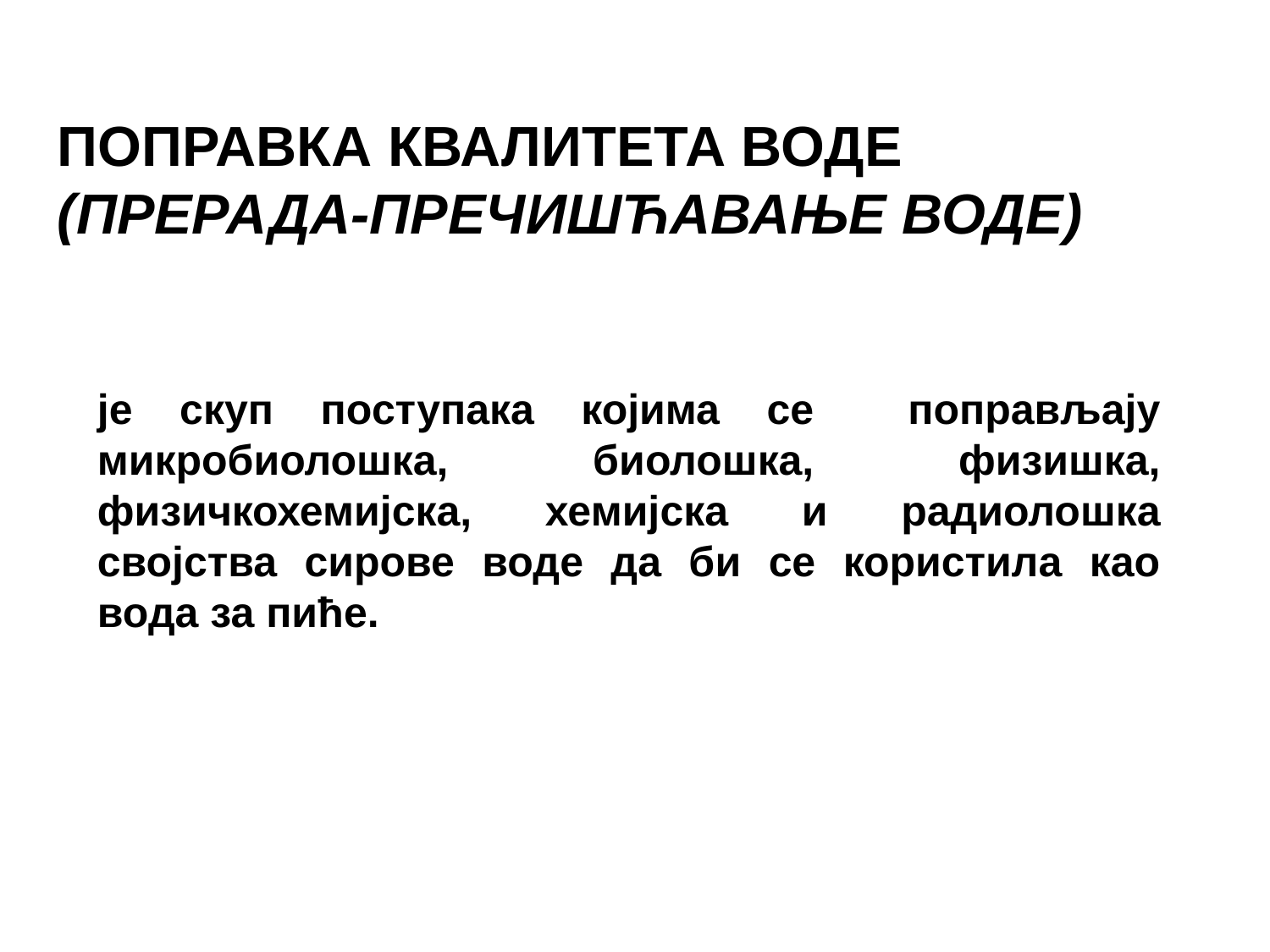

ПОПРАВКА КВАЛИТЕТА ВОДЕ
(ПРЕРАДА-ПРЕЧИШЋАВАЊЕ ВОДЕ)

је скуп поступака којима се  поправљају микробиолошка, биолошка, физишка, физичкохемијска, хемијска и радиолошка својства сирове воде да би се користила као вода за пиће.